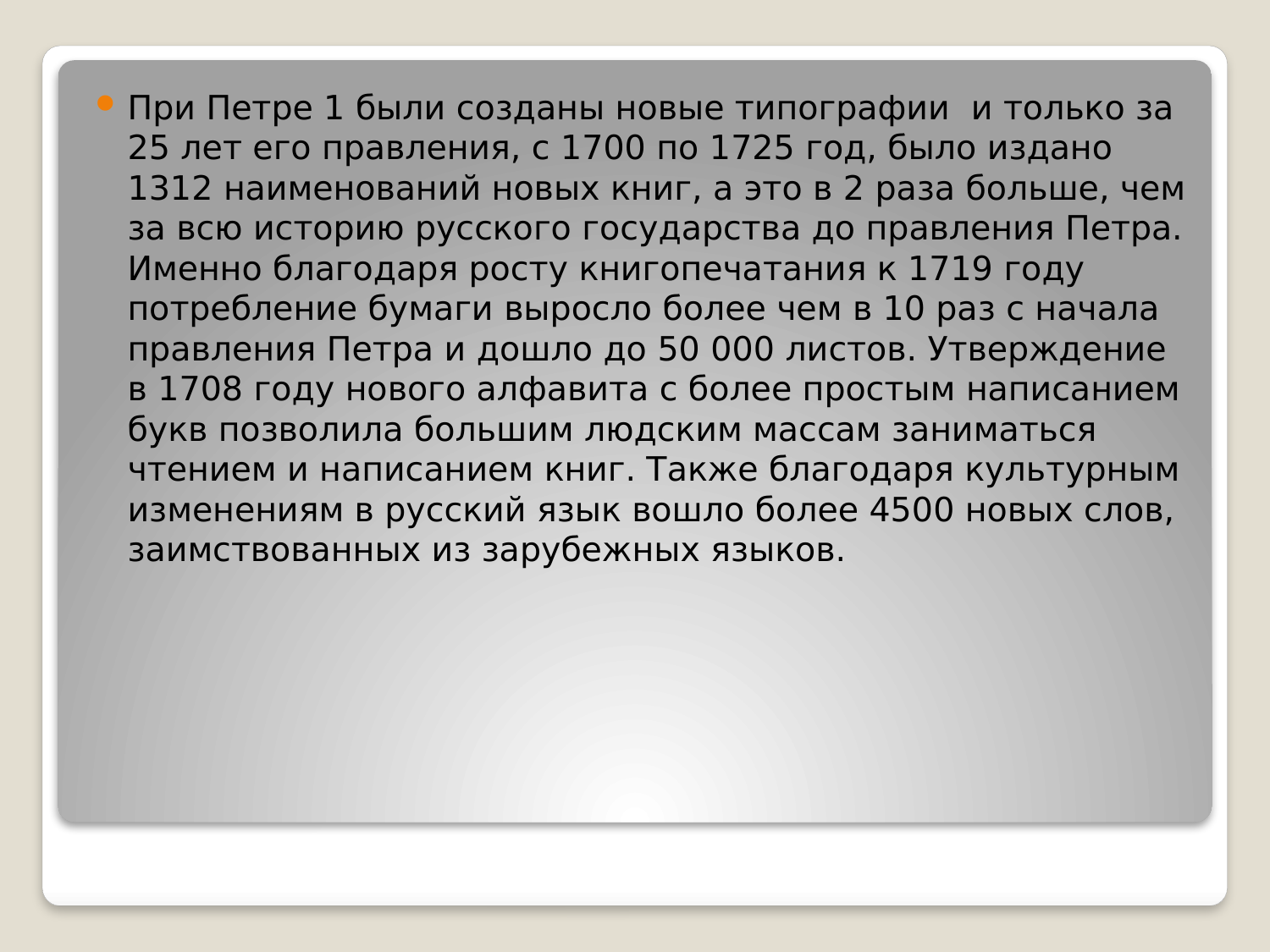

При Петре 1 были созданы новые типографии  и только за 25 лет его правления, с 1700 по 1725 год, было издано 1312 наименований новых книг, а это в 2 раза больше, чем за всю историю русского государства до правления Петра. Именно благодаря росту книгопечатания к 1719 году потребление бумаги выросло более чем в 10 раз с начала правления Петра и дошло до 50 000 листов. Утверждение в 1708 году нового алфавита с более простым написанием букв позволила большим людским массам заниматься чтением и написанием книг. Также благодаря культурным изменениям в русский язык вошло более 4500 новых слов, заимствованных из зарубежных языков.
#